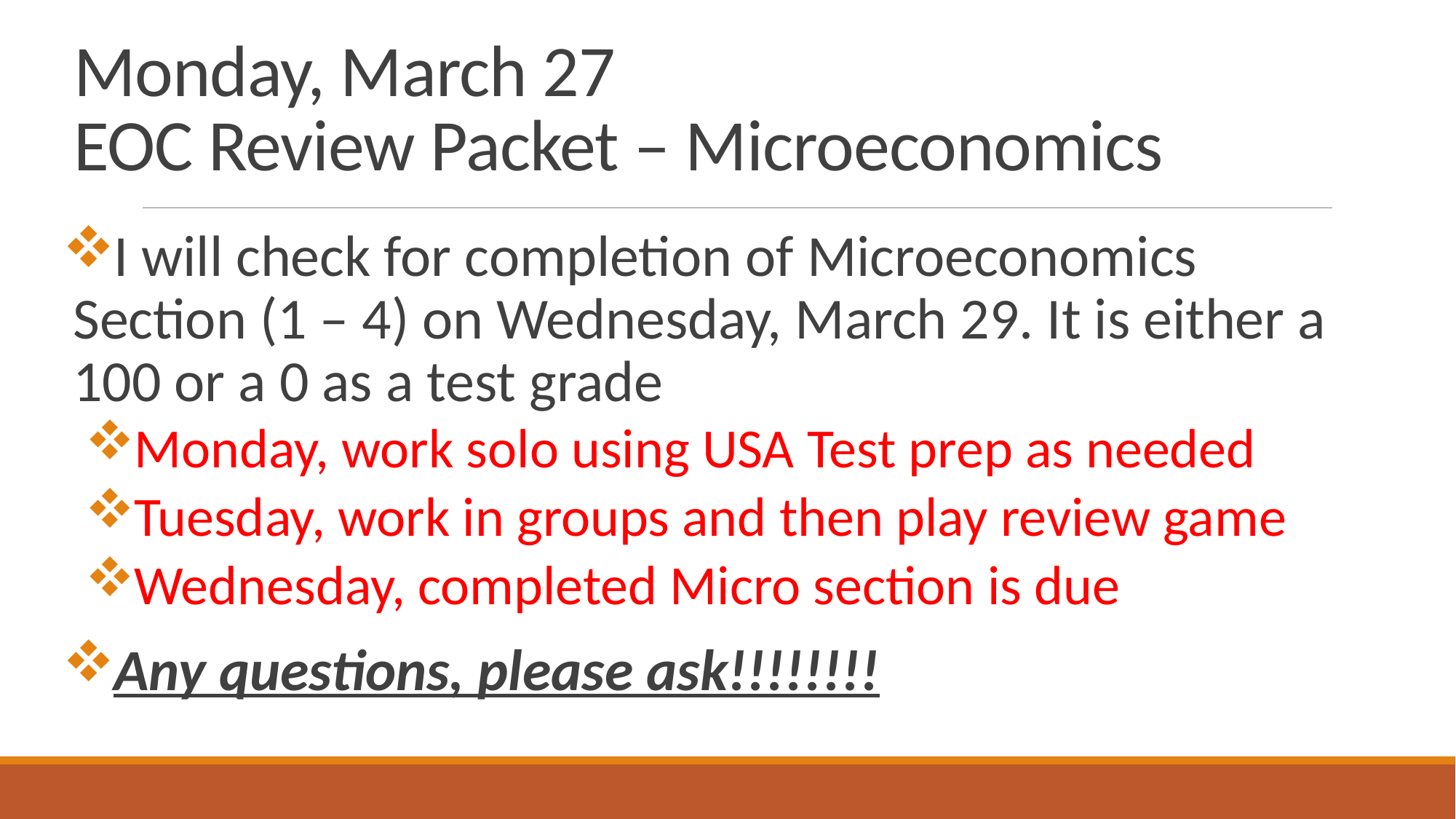

# Monday, March 27 EOC Review Packet – Microeconomics
I will check for completion of Microeconomics Section (1 – 4) on Wednesday, March 29. It is either a 100 or a 0 as a test grade
Monday, work solo using USA Test prep as needed
Tuesday, work in groups and then play review game
Wednesday, completed Micro section is due
Any questions, please ask!!!!!!!!